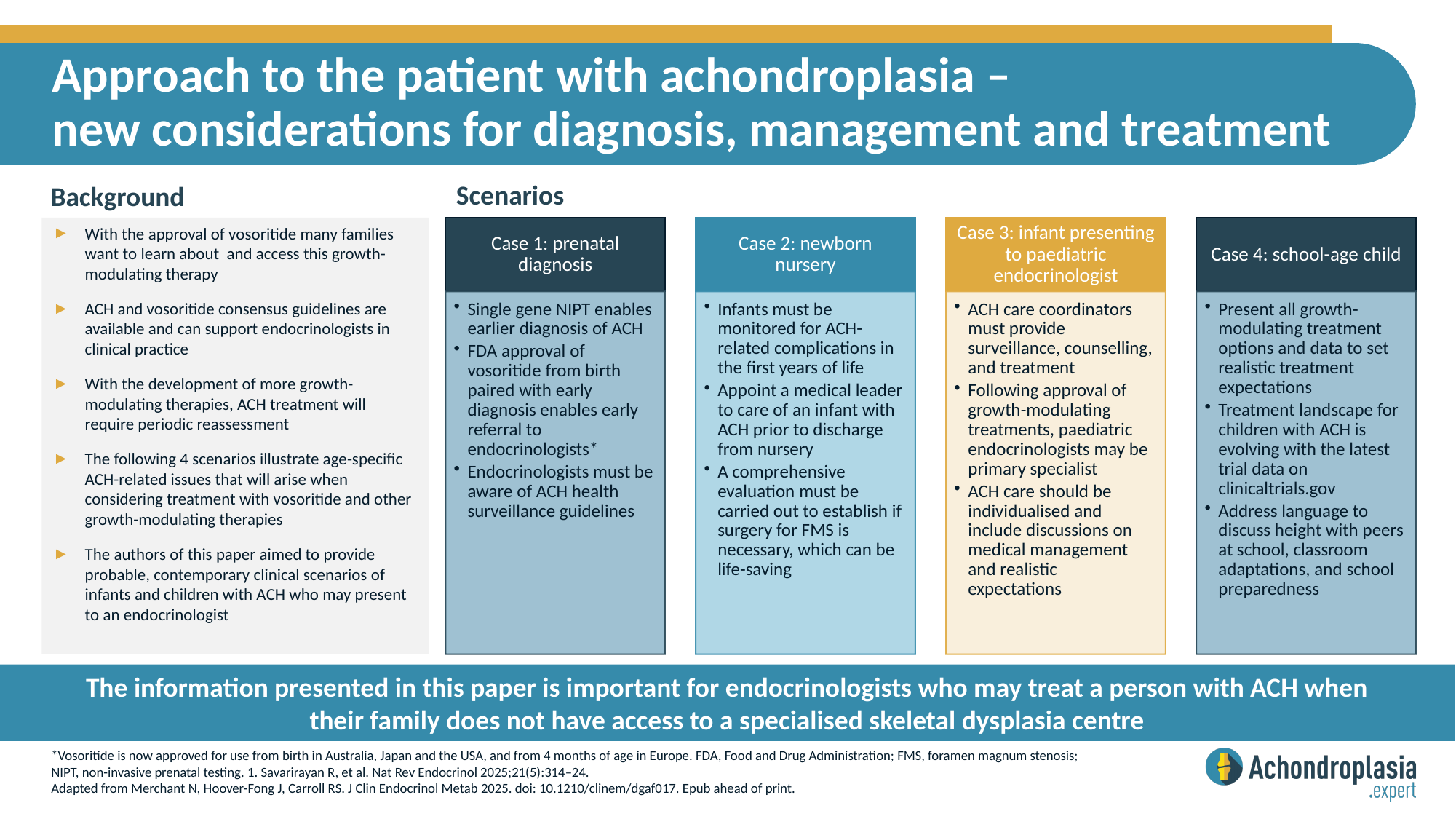

# Approach to the patient with achondroplasia – new considerations for diagnosis, management and treatment
With the approval of vosoritide many families want to learn about  and access this growth-modulating therapy
ACH and vosoritide consensus guidelines are available and can support endocrinologists in clinical practice
With the development of more growth-modulating therapies, ACH treatment will require periodic reassessment
The following 4 scenarios illustrate age-specific ACH-related issues that will arise when considering treatment with vosoritide and other growth-modulating therapies
The authors of this paper aimed to provide probable, contemporary clinical scenarios of infants and children with ACH who may present to an endocrinologist
Case 1: prenatal diagnosis
Case 2: newborn nursery
Case 3: infant presenting to paediatric endocrinologist
Case 4: school-age child
Single gene NIPT enables earlier diagnosis of ACH
FDA approval of vosoritide from birth paired with early diagnosis enables early referral to endocrinologists*
Endocrinologists must be aware of ACH health surveillance guidelines
Infants must be monitored for ACH-related complications in the first years of life
Appoint a medical leader to care of an infant with ACH prior to discharge from nursery
A comprehensive evaluation must be carried out to establish if surgery for FMS is necessary, which can be life-saving
ACH care coordinators must provide surveillance, counselling, and treatment
Following approval of growth-modulating treatments, paediatric endocrinologists may be primary specialist
ACH care should be individualised and include discussions on medical management and realistic expectations
Present all growth-modulating treatment options and data to set realistic treatment expectations
Treatment landscape for children with ACH is evolving with the latest trial data on clinicaltrials.gov
Address language to discuss height with peers at school, classroom adaptations, and school preparedness
The information presented in this paper is important for endocrinologists who may treat a person with ACH when their family does not have access to a specialised skeletal dysplasia centre
*Vosoritide is now approved for use from birth in Australia, Japan and the USA, and from 4 months of age in Europe. FDA, Food and Drug Administration; FMS, foramen magnum stenosis;
NIPT, non-invasive prenatal testing. 1. Savarirayan R, et al. Nat Rev Endocrinol 2025;21(5):314–24.
Adapted from Merchant N, Hoover-Fong J, Carroll RS. J Clin Endocrinol Metab 2025. doi: 10.1210/clinem/dgaf017. Epub ahead of print.